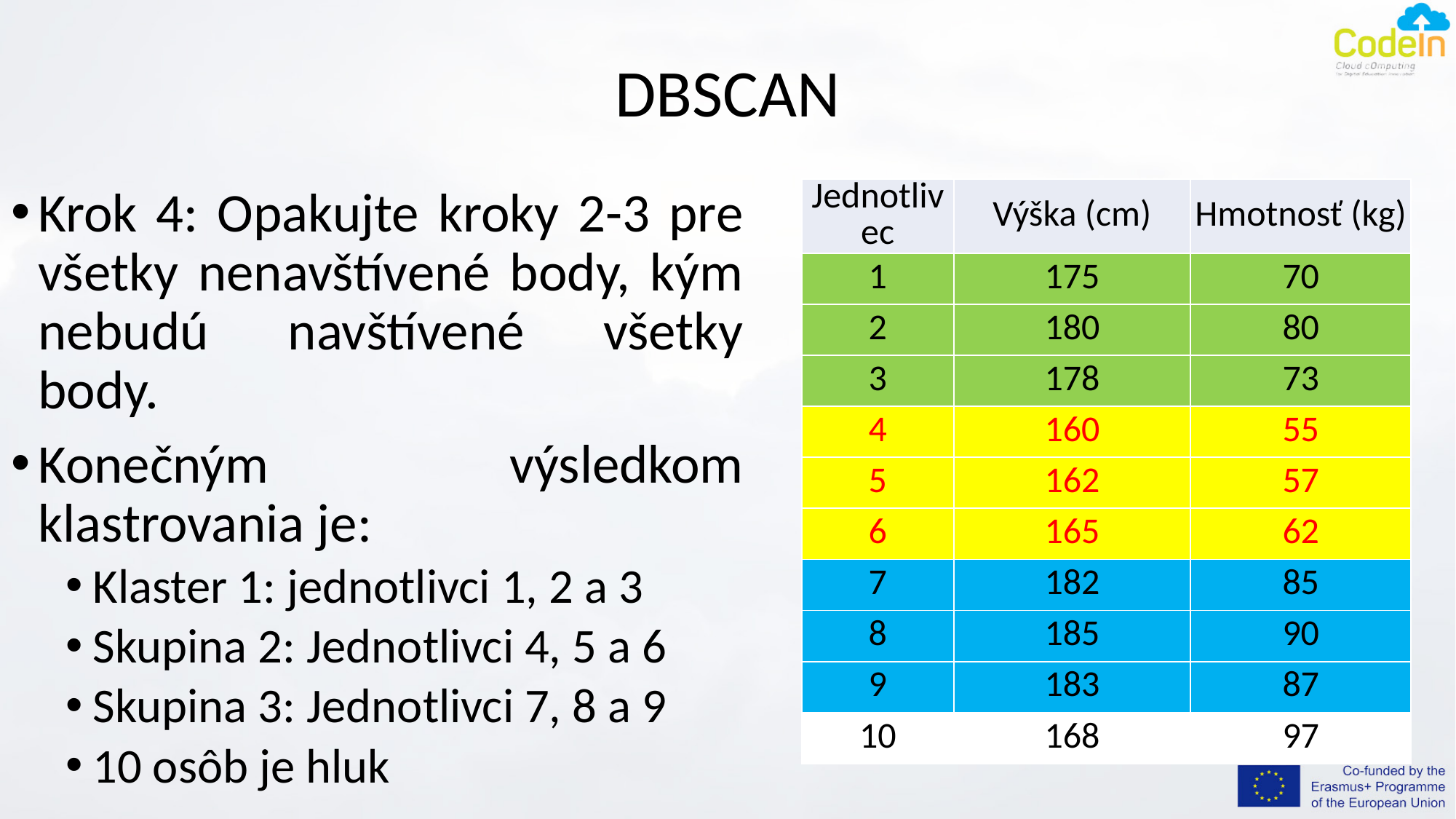

# DBSCAN
Krok 4: Opakujte kroky 2-3 pre všetky nenavštívené body, kým nebudú navštívené všetky body.
Konečným výsledkom klastrovania je:
Klaster 1: jednotlivci 1, 2 a 3
Skupina 2: Jednotlivci 4, 5 a 6
Skupina 3: Jednotlivci 7, 8 a 9
10 osôb je hluk

| Jednotlivec | Výška (cm) | Hmotnosť (kg) |
| --- | --- | --- |
| 1 | 175 | 70 |
| 2 | 180 | 80 |
| 3 | 178 | 73 |
| 4 | 160 | 55 |
| 5 | 162 | 57 |
| 6 | 165 | 62 |
| 7 | 182 | 85 |
| 8 | 185 | 90 |
| 9 | 183 | 87 |
| 10 | 168 | 97 |